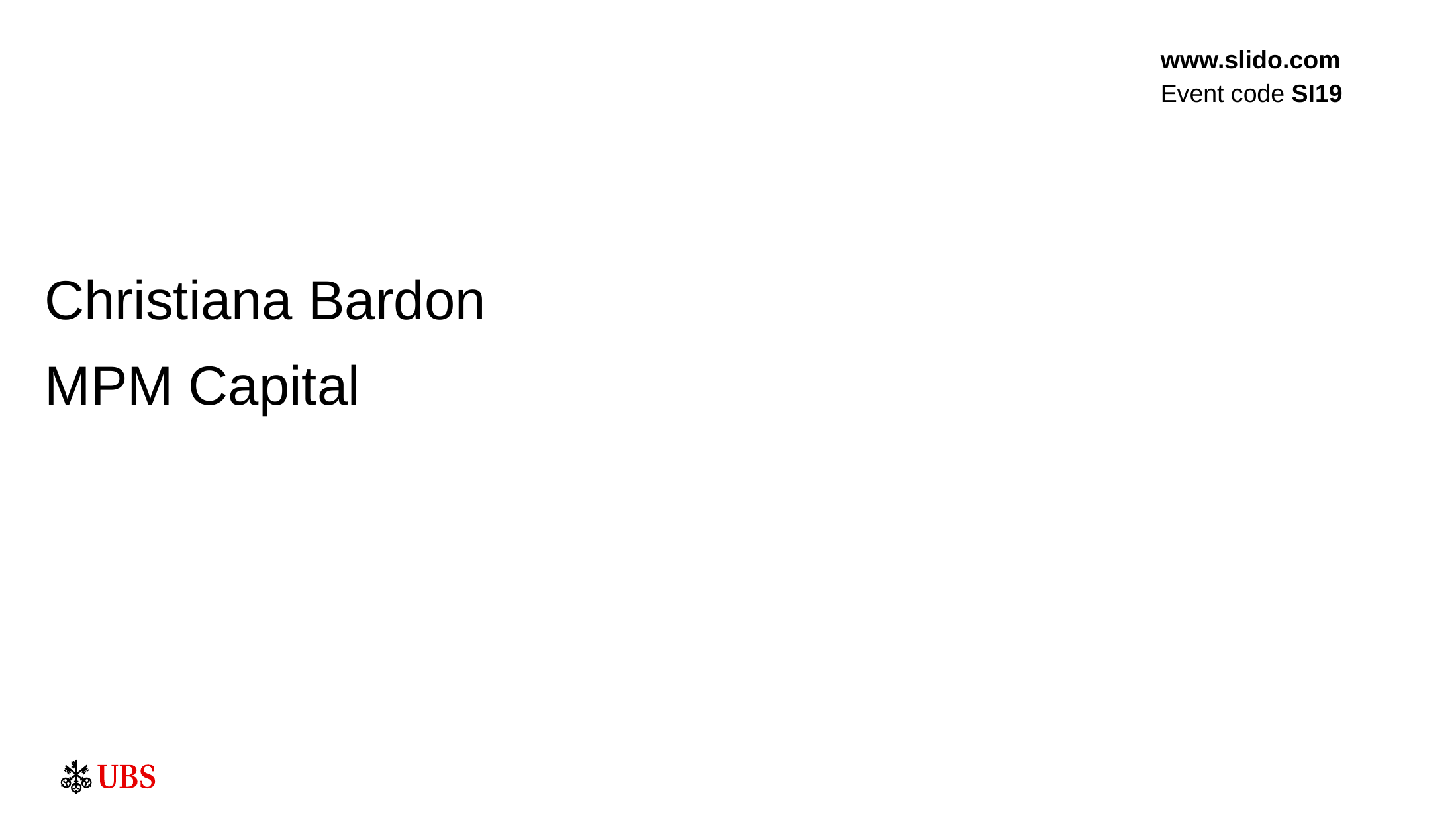

www.slido.com
Event code SI19
Christiana Bardon
MPM Capital